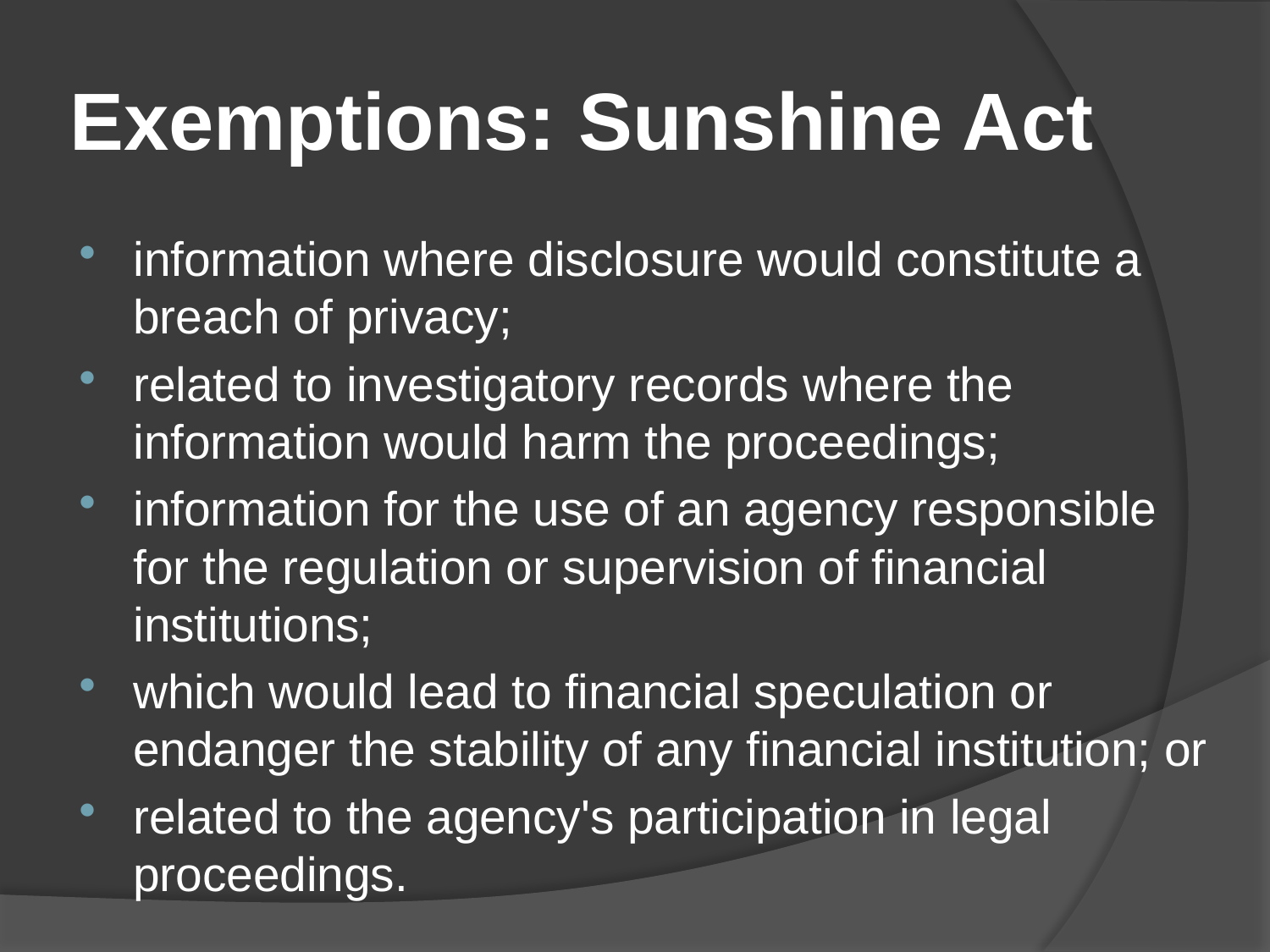

# Exemptions: Sunshine Act
information where disclosure would constitute a breach of privacy;
related to investigatory records where the information would harm the proceedings;
information for the use of an agency responsible for the regulation or supervision of financial institutions;
which would lead to financial speculation or endanger the stability of any financial institution; or
related to the agency's participation in legal proceedings.